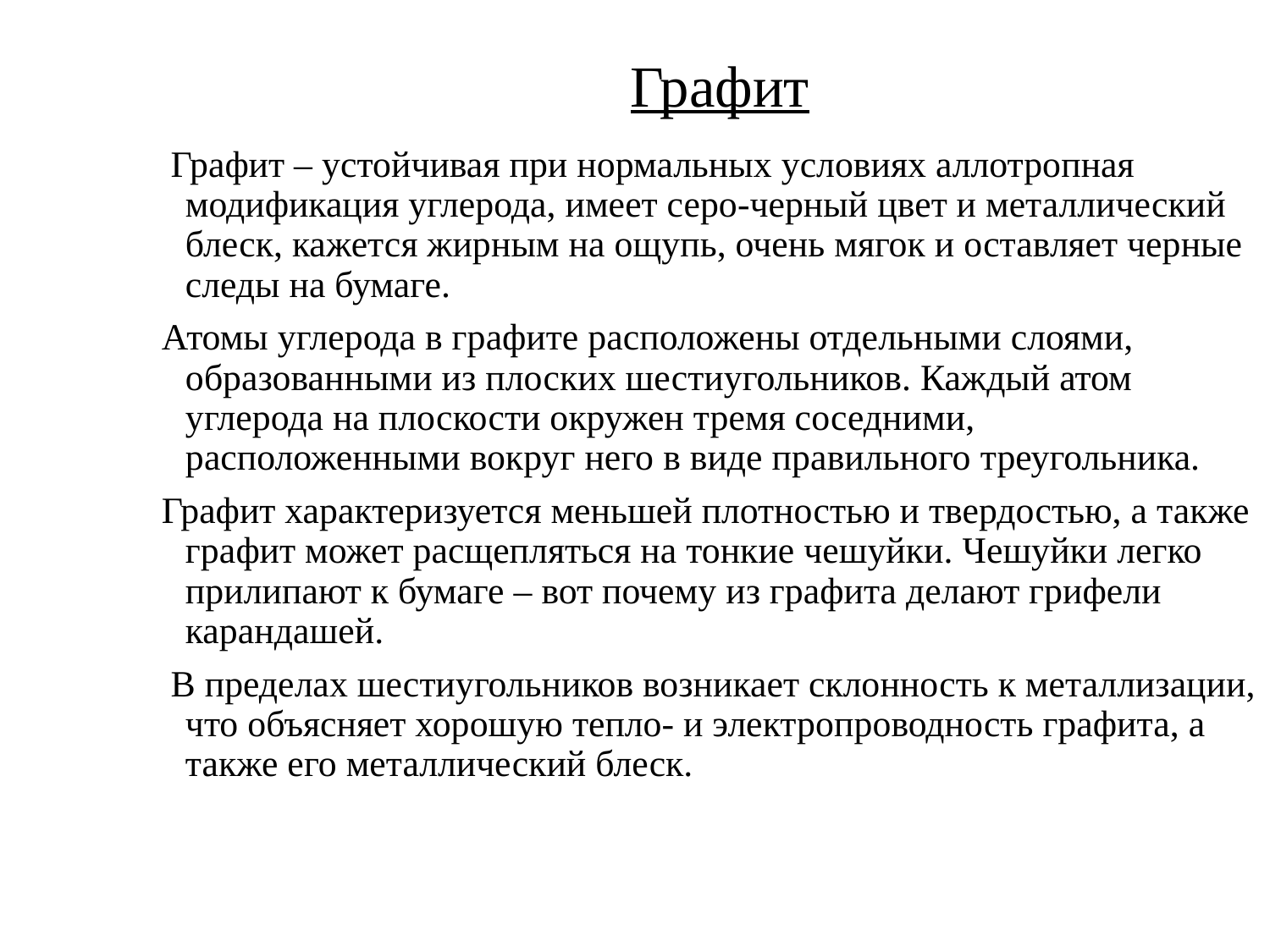

# Графит
 Графит – устойчивая при нормальных условиях аллотропная модификация углерода, имеет серо-черный цвет и металлический блеск, кажется жирным на ощупь, очень мягок и оставляет черные следы на бумаге.
Атомы углерода в графите расположены отдельными слоями, образованными из плоских шестиугольников. Каждый атом углерода на плоскости окружен тремя соседними, расположенными вокруг него в виде правильного треугольника.
Графит характеризуется меньшей плотностью и твердостью, а также графит может расщепляться на тонкие чешуйки. Чешуйки легко прилипают к бумаге – вот почему из графита делают грифели карандашей.
 В пределах шестиугольников возникает склонность к металлизации, что объясняет хорошую тепло- и электропроводность графита, а также его металлический блеск.